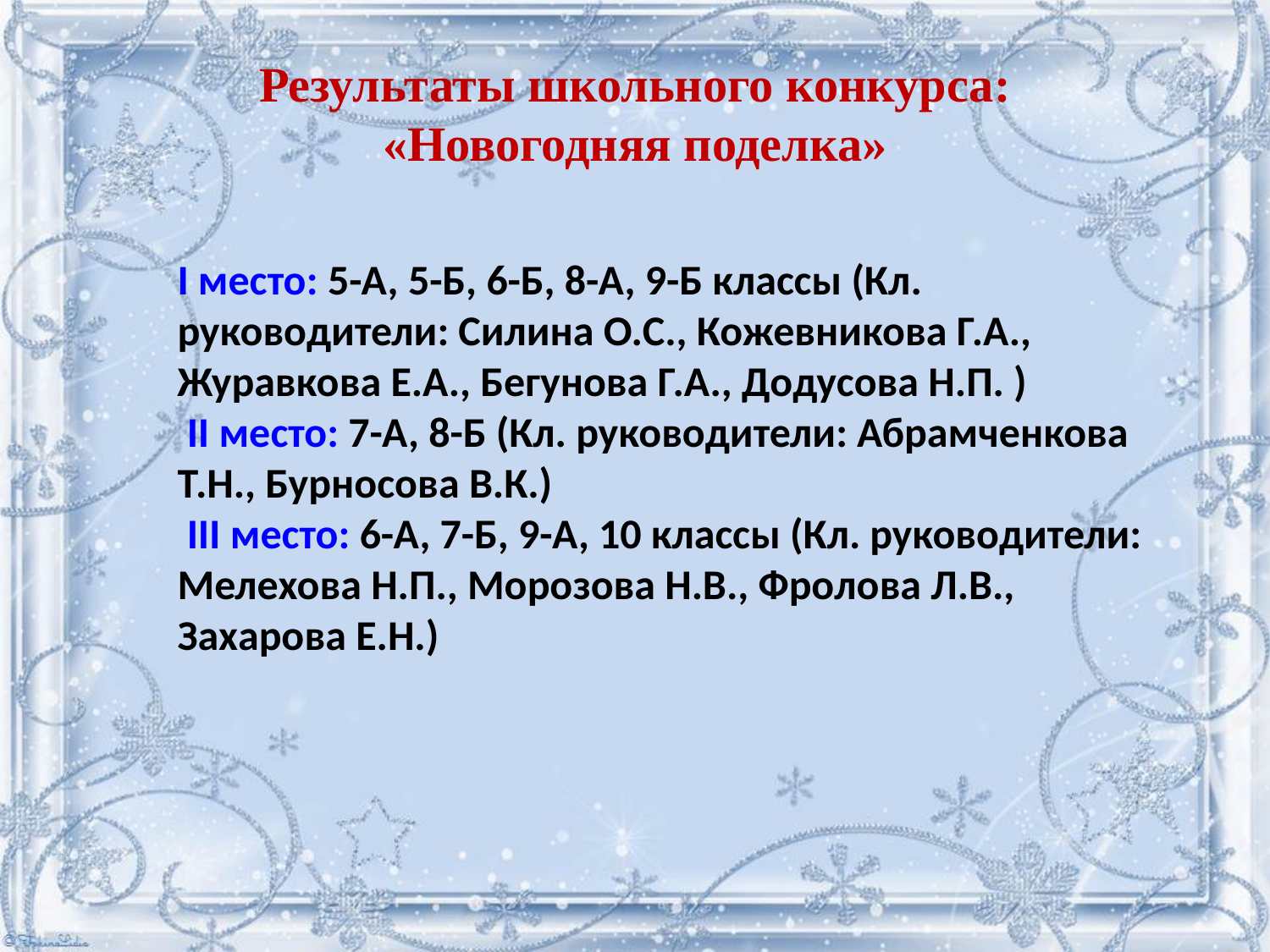

Результаты школьного конкурса:
«Новогодняя поделка»
I место: 5-А, 5-Б, 6-Б, 8-А, 9-Б классы (Кл. руководители: Силина О.С., Кожевникова Г.А., Журавкова Е.А., Бегунова Г.А., Додусова Н.П. )
 II место: 7-А, 8-Б (Кл. руководители: Абрамченкова Т.Н., Бурносова В.К.)
 III место: 6-А, 7-Б, 9-А, 10 классы (Кл. руководители: Мелехова Н.П., Морозова Н.В., Фролова Л.В., Захарова Е.Н.)